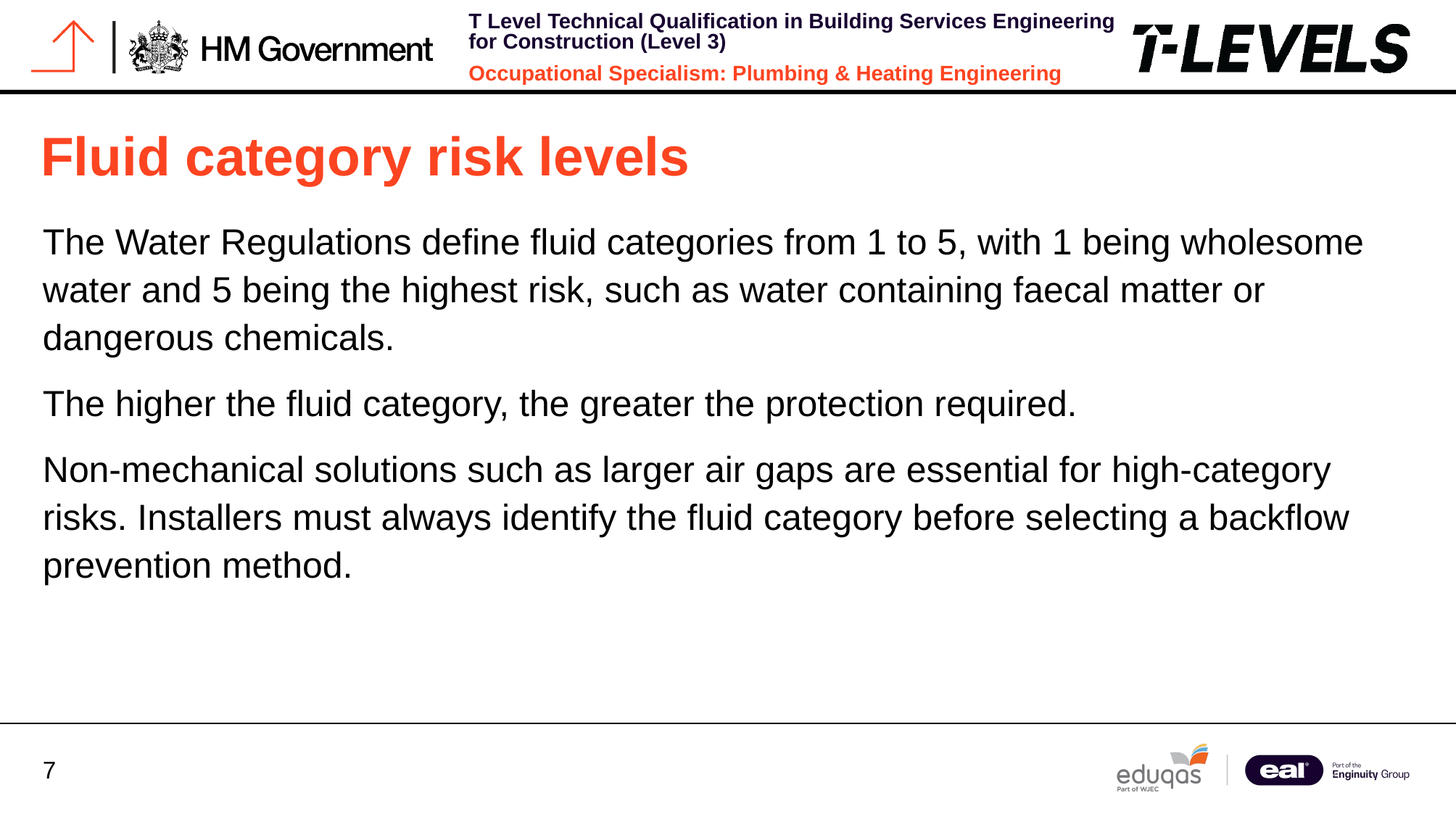

# Fluid category risk levels
The Water Regulations define fluid categories from 1 to 5, with 1 being wholesome water and 5 being the highest risk, such as water containing faecal matter or dangerous chemicals.
The higher the fluid category, the greater the protection required.
Non-mechanical solutions such as larger air gaps are essential for high-category risks. Installers must always identify the fluid category before selecting a backflow prevention method.